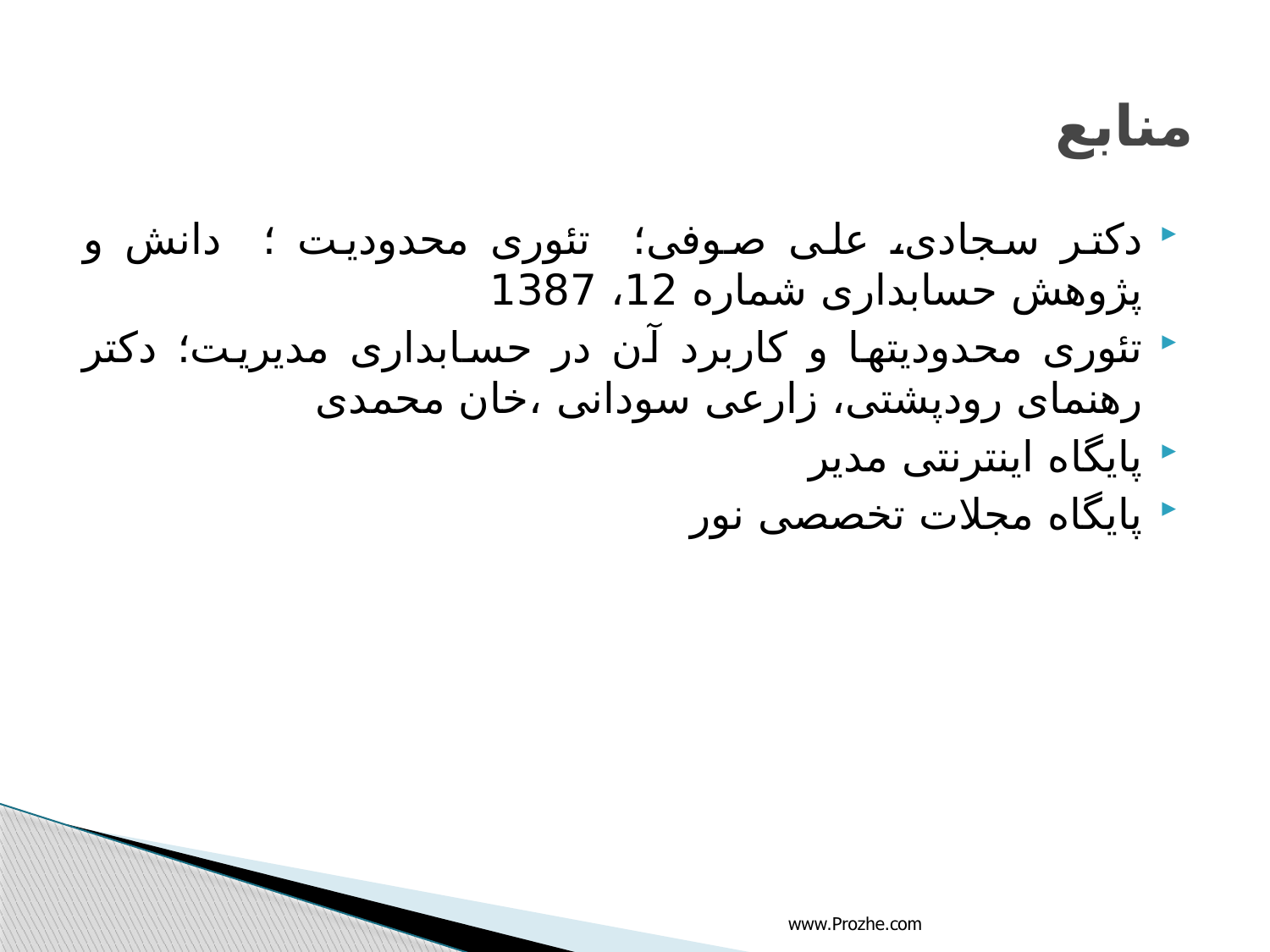

# منابع
دکتر سجادی، علی صوفی؛  تئوری محدودیت ؛  دانش و پژوهش حسابداری شماره 12، 1387
تئوری محدودیتها و کاربرد آن در حسابداری مدیریت؛ دکتر رهنمای رودپشتی، زارعی سودانی ،خان محمدی
پایگاه اینترنتی مدیر
پایگاه مجلات تخصصی نور

www.Prozhe.com